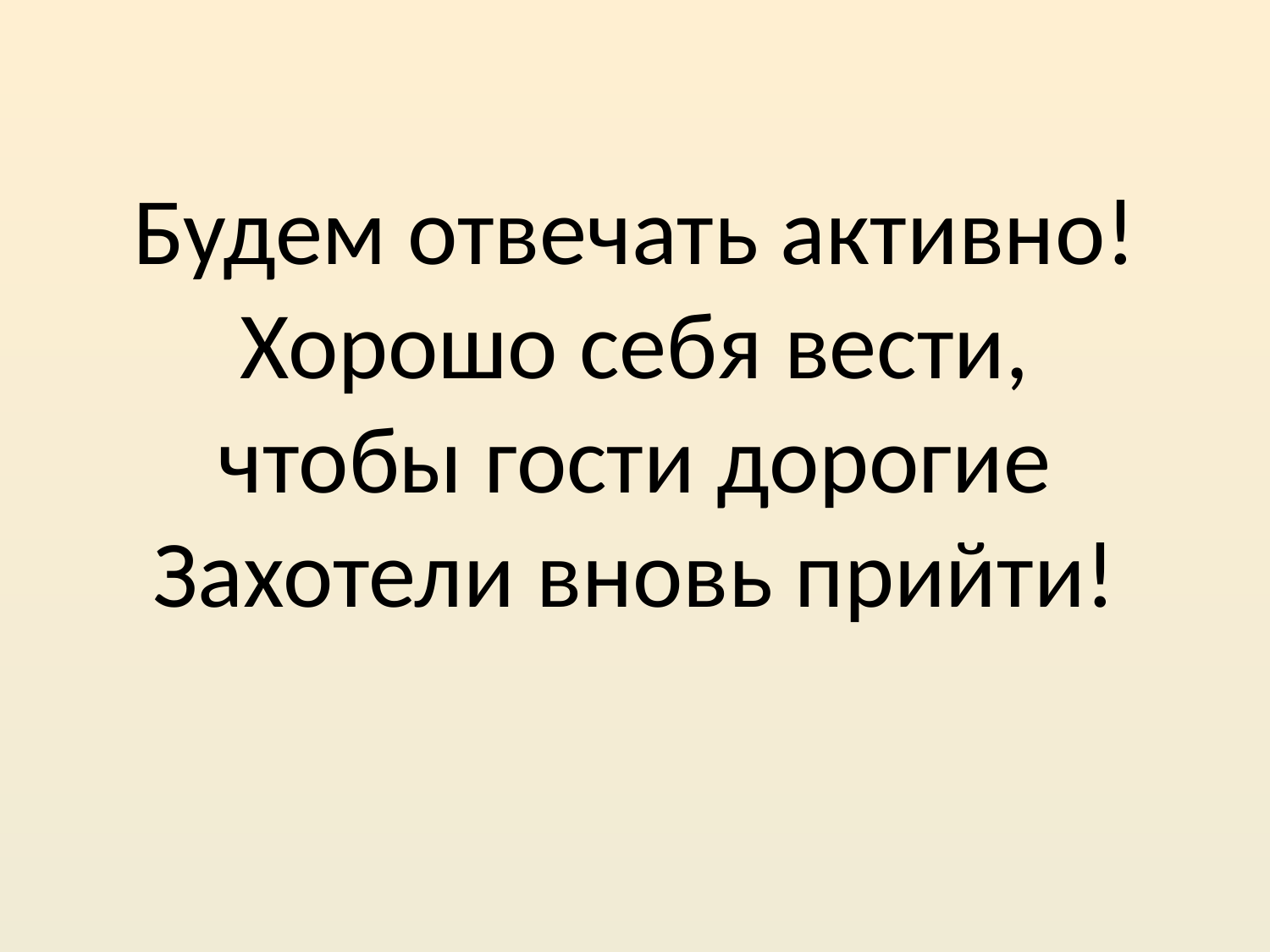

# Будем отвечать активно! Хорошо себя вести, чтобы гости дорогие Захотели вновь прийти!